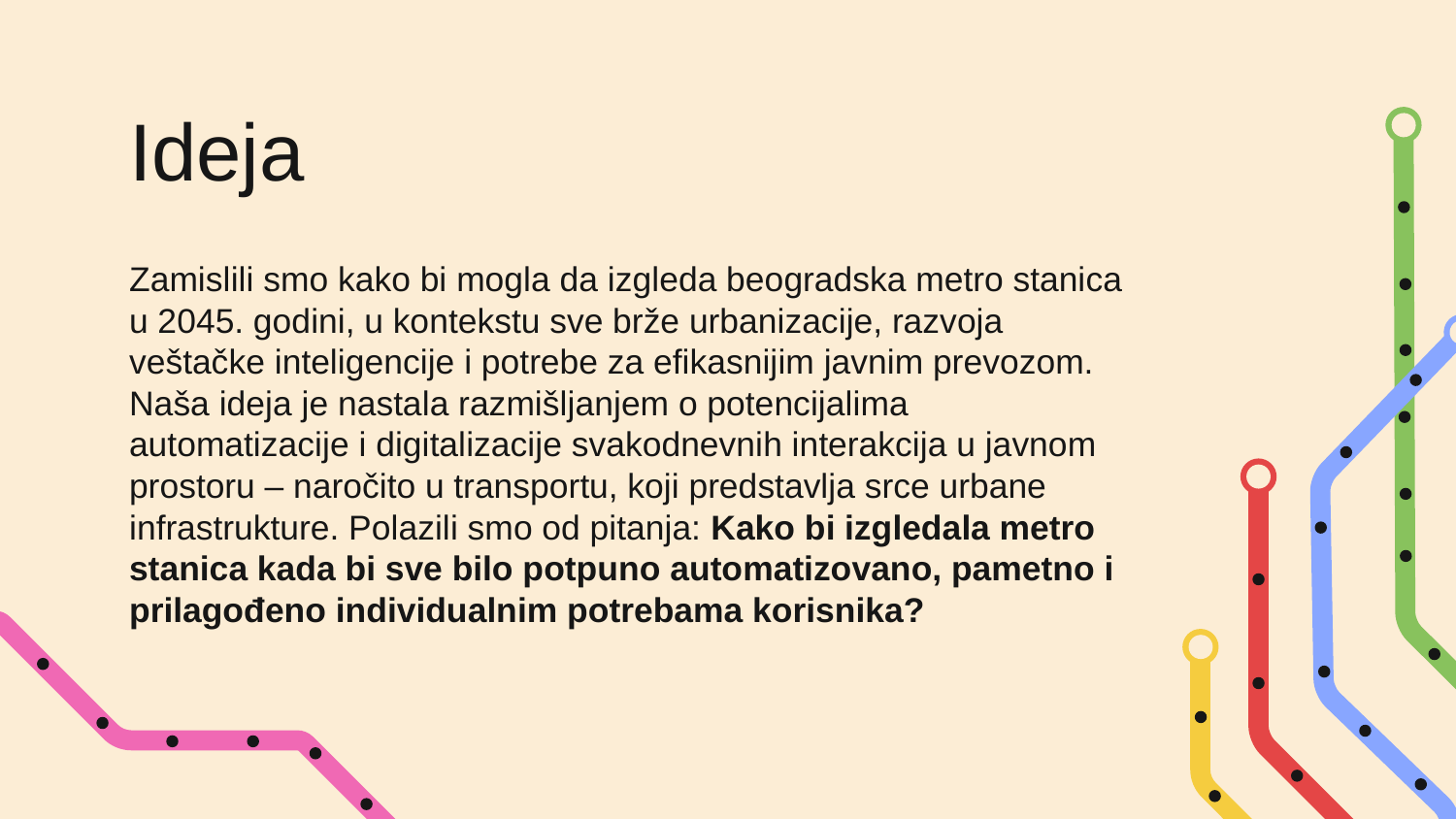

# Ideja
Zamislili smo kako bi mogla da izgleda beogradska metro stanica u 2045. godini, u kontekstu sve brže urbanizacije, razvoja veštačke inteligencije i potrebe za efikasnijim javnim prevozom.
Naša ideja je nastala razmišljanjem o potencijalima automatizacije i digitalizacije svakodnevnih interakcija u javnom prostoru – naročito u transportu, koji predstavlja srce urbane infrastrukture. Polazili smo od pitanja: Kako bi izgledala metro stanica kada bi sve bilo potpuno automatizovano, pametno i prilagođeno individualnim potrebama korisnika?